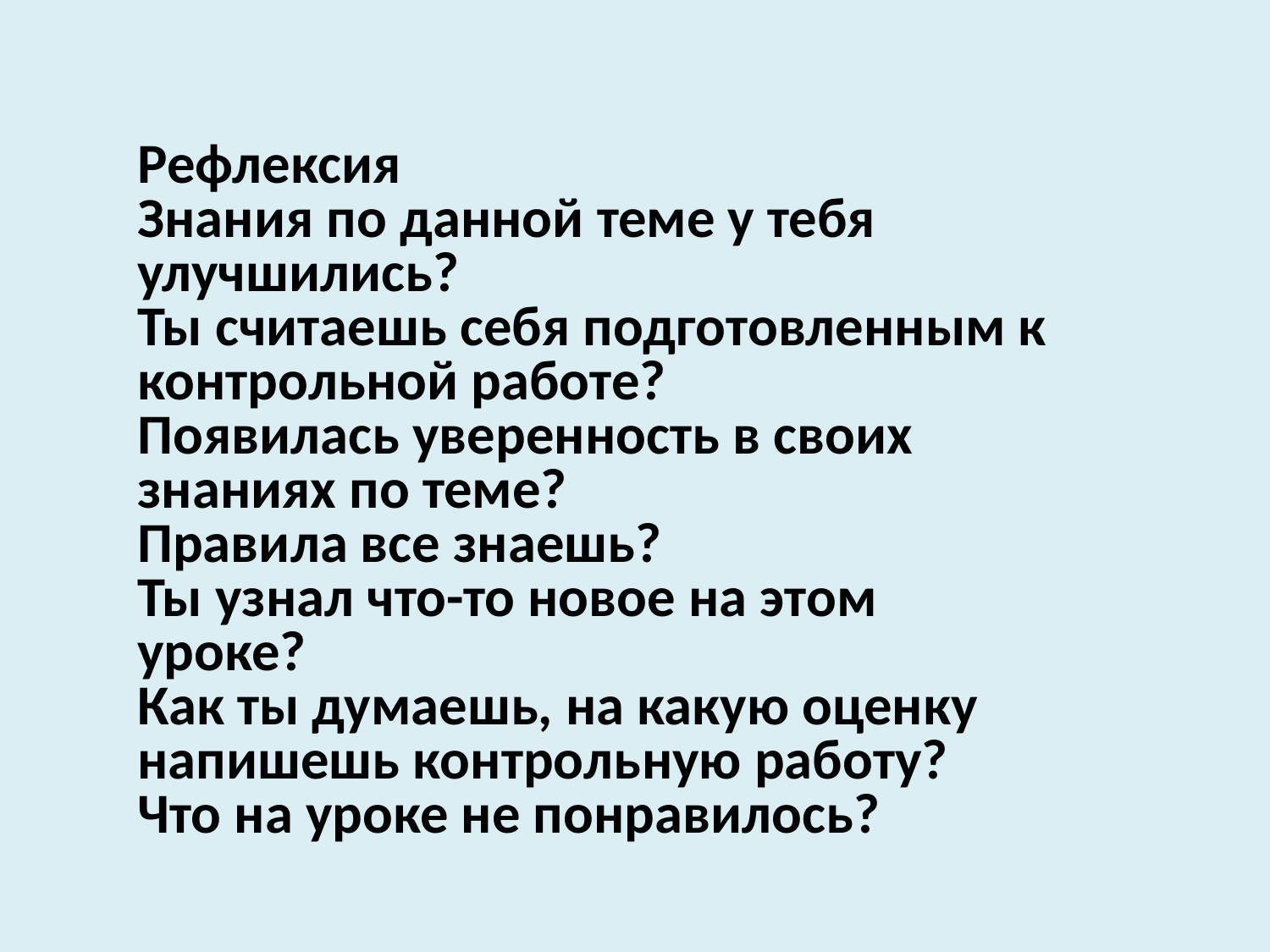

Рефлексия
Знания по данной теме у тебя улучшились?
Ты считаешь себя подготовленным к контрольной работе?
Появилась уверенность в своих знаниях по теме?
Правила все знаешь?
Ты узнал что-то новое на этом уроке?
Как ты думаешь, на какую оценку напишешь контрольную работу?
Что на уроке не понравилось?